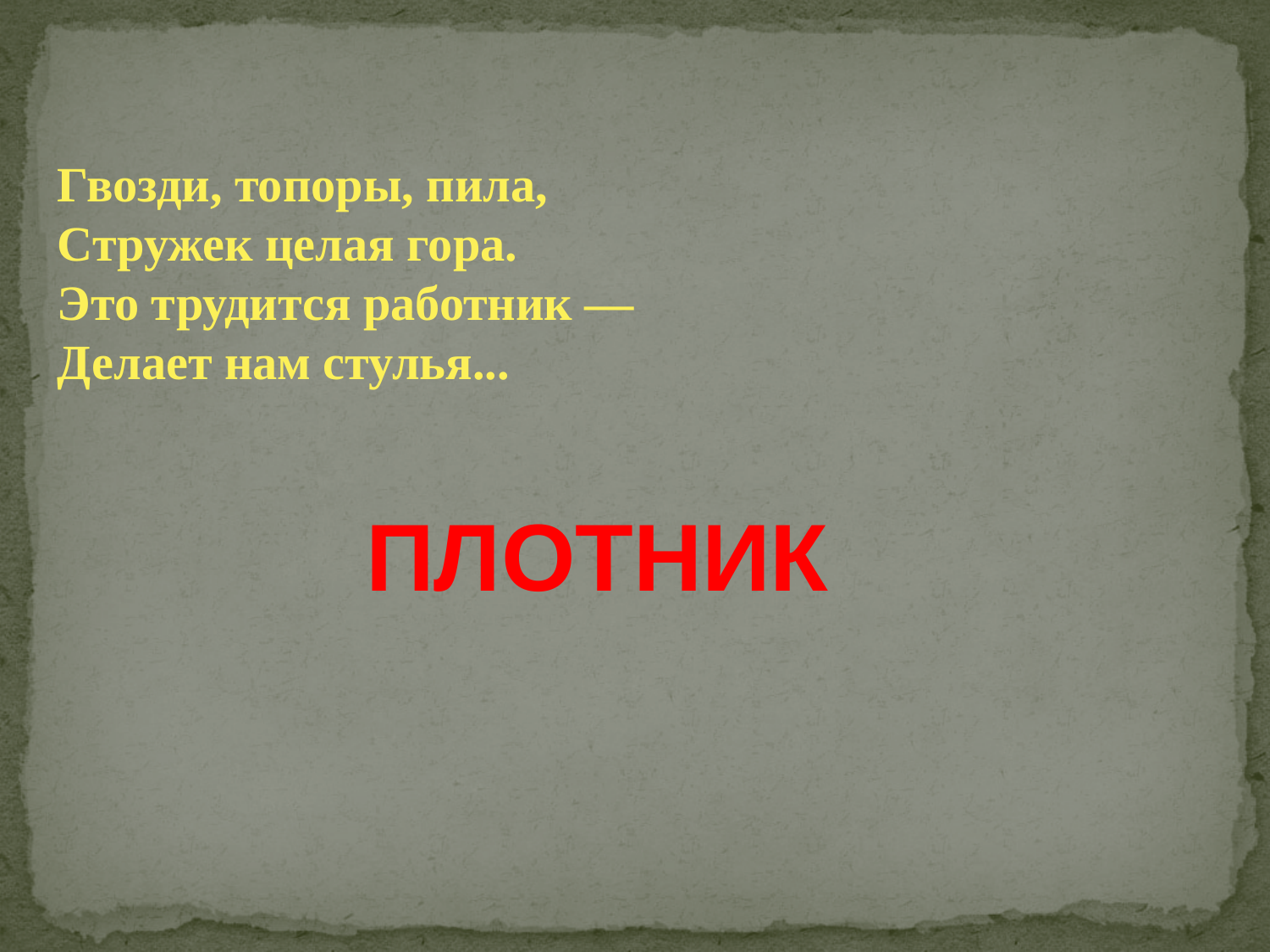

Гвозди, топоры, пила,
Стружек целая гора.
Это трудится работник —
Делает нам стулья...
плотник